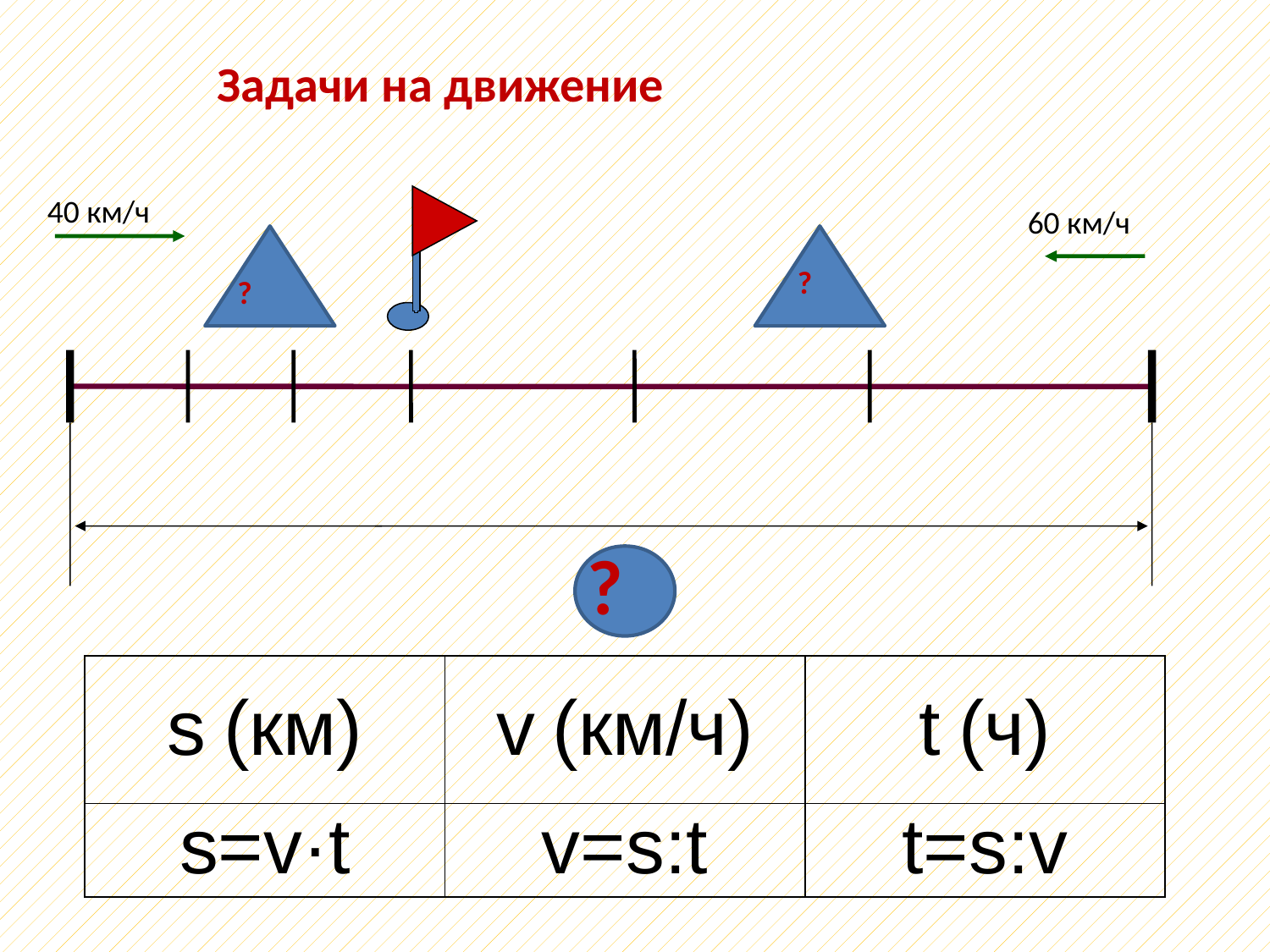

Задачи на движение
40 км/ч

?
60 км/ч

?
?

| s (км) | v (км/ч) | t (ч) |
| --- | --- | --- |
| s=v·t | v=s:t | t=s:v |